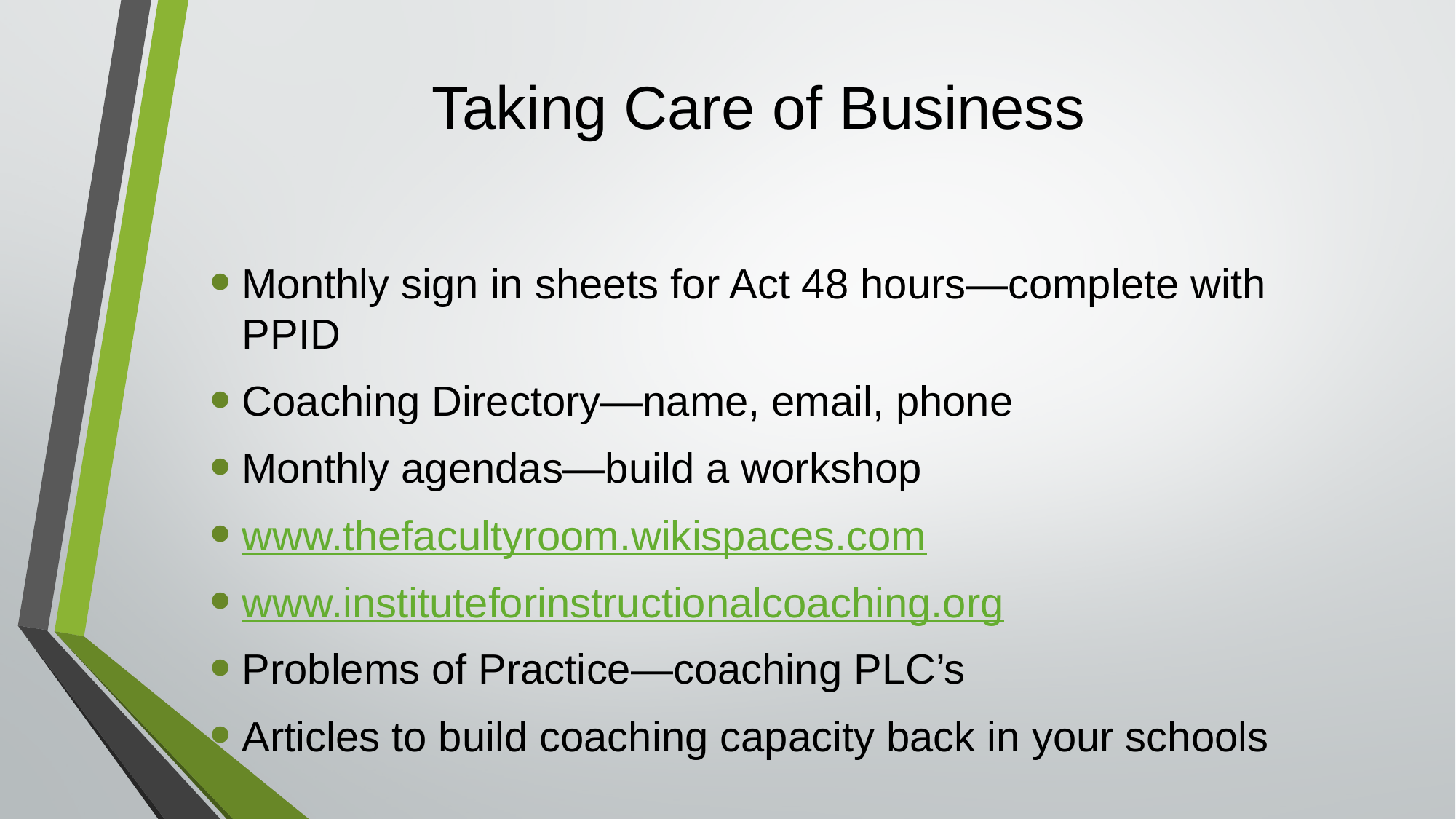

# Taking Care of Business
Monthly sign in sheets for Act 48 hours—complete with PPID
Coaching Directory—name, email, phone
Monthly agendas—build a workshop
www.thefacultyroom.wikispaces.com
www.instituteforinstructionalcoaching.org
Problems of Practice—coaching PLC’s
Articles to build coaching capacity back in your schools